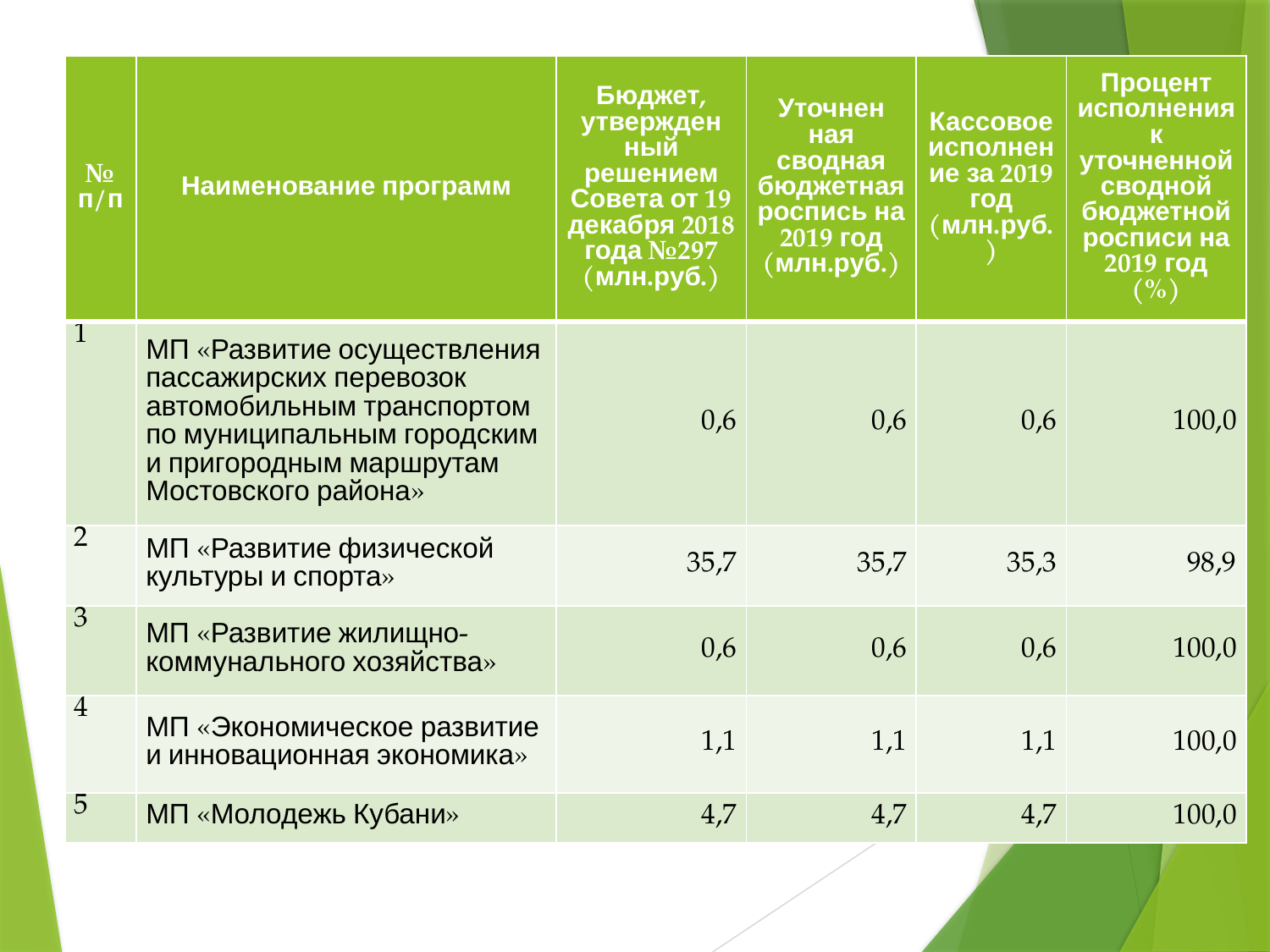

| № п/п | Наименование программ | Бюджет, утвержден ный решением Совета от 19 декабря 2018 года №297 (млн.руб.) | Уточнен ная сводная бюджетная роспись на 2019 год (млн.руб.) | Кассовое исполнение за 2019 год (млн.руб.) | Процент исполнения к уточненной сводной бюджетной росписи на 2019 год (%) |
| --- | --- | --- | --- | --- | --- |
| 1 | МП «Развитие осуществления пассажирских перевозок автомобильным транспортом по муниципальным городским и пригородным маршрутам Мостовского района» | 0,6 | 0,6 | 0,6 | 100,0 |
| 2 | МП «Развитие физической культуры и спорта» | 35,7 | 35,7 | 35,3 | 98,9 |
| 3 | МП «Развитие жилищно-коммунального хозяйства» | 0,6 | 0,6 | 0,6 | 100,0 |
| 4 | МП «Экономическое развитие и инновационная экономика» | 1,1 | 1,1 | 1,1 | 100,0 |
| 5 | МП «Молодежь Кубани» | 4,7 | 4,7 | 4,7 | 100,0 |